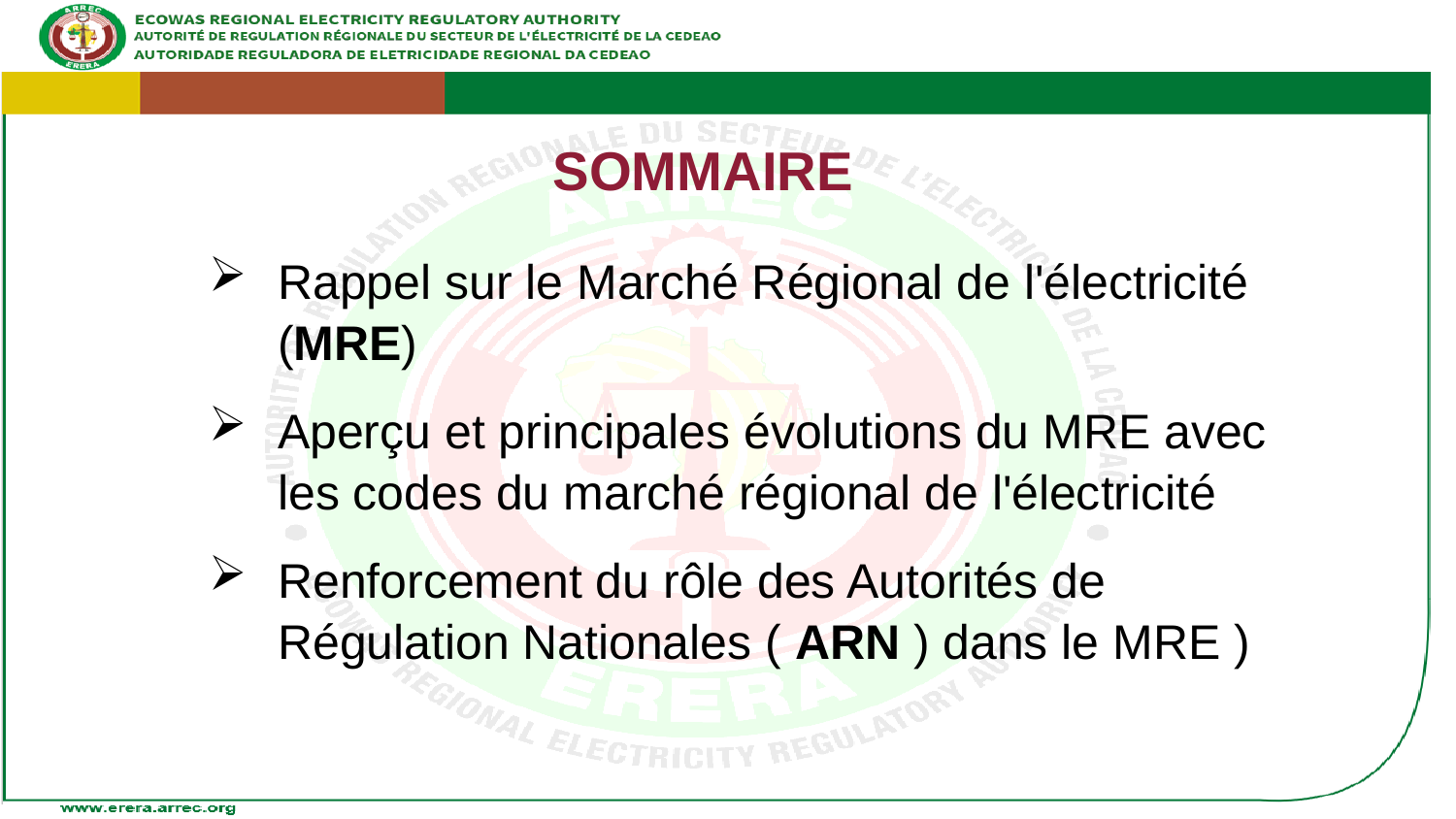

SOMMAIRE
Rappel sur le Marché Régional de l'électricité (MRE)
Aperçu et principales évolutions du MRE avec les codes du marché régional de l'électricité
Renforcement du rôle des Autorités de Régulation Nationales ( ARN ) dans le MRE )